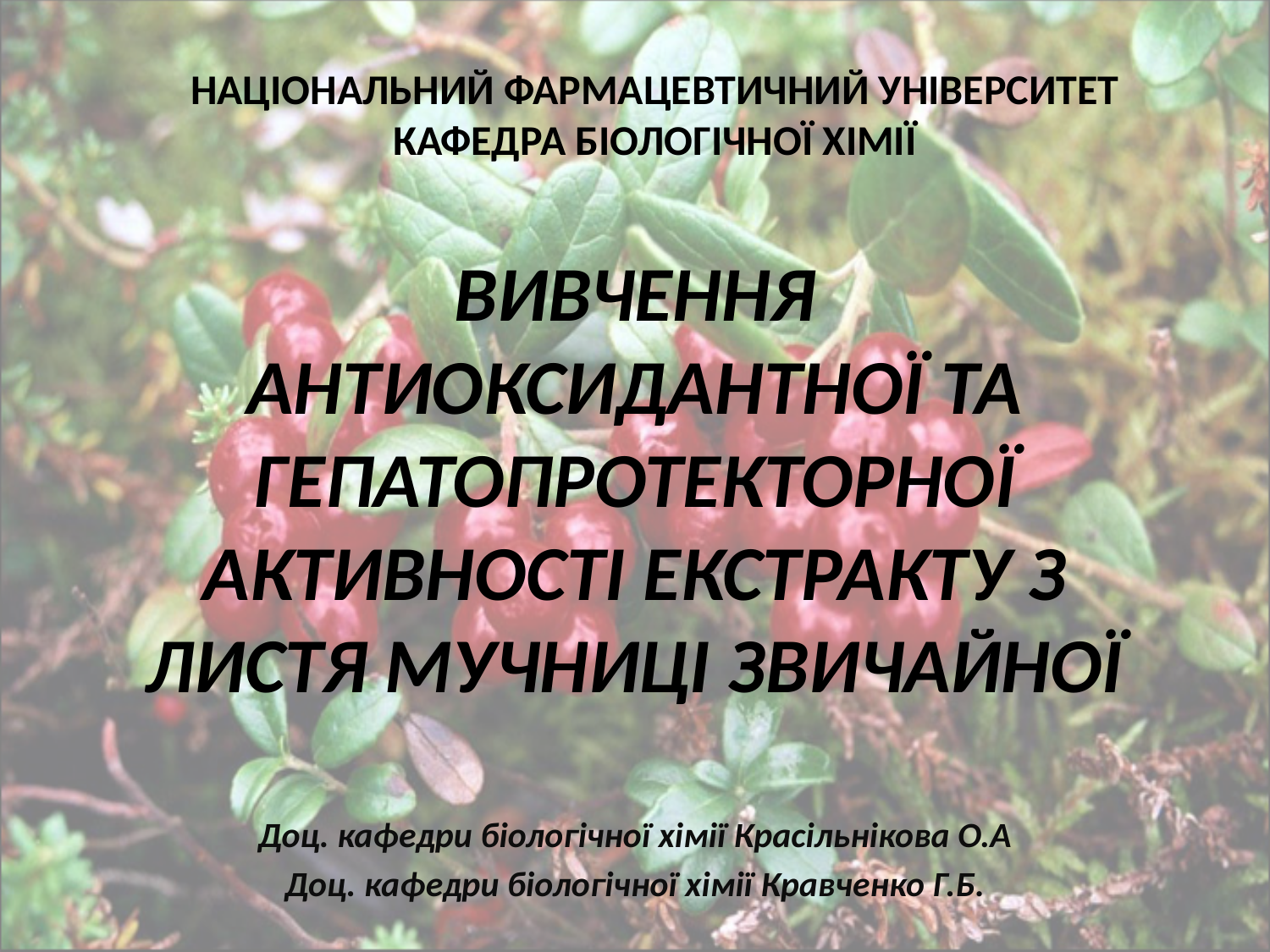

НАЦІОНАЛЬНИЙ ФАРМАЦЕВТИЧНИЙ УНІВЕРСИТЕТ
КАФЕДРА БІОЛОГІЧНОЇ ХІМІЇ
# ВИВЧЕННЯ АНТИОКСИДАНТНОЇ ТА ГЕПАТОПРОТЕКТОРНОЇ АКТИВНОСТІ ЕКСТРАКТУ З ЛИСТЯ МУЧНИЦІ ЗВИЧАЙНОЇ
Доц. кафедри біологічної хімії Красільнікова О.А
Доц. кафедри біологічної хімії Кравченко Г.Б.